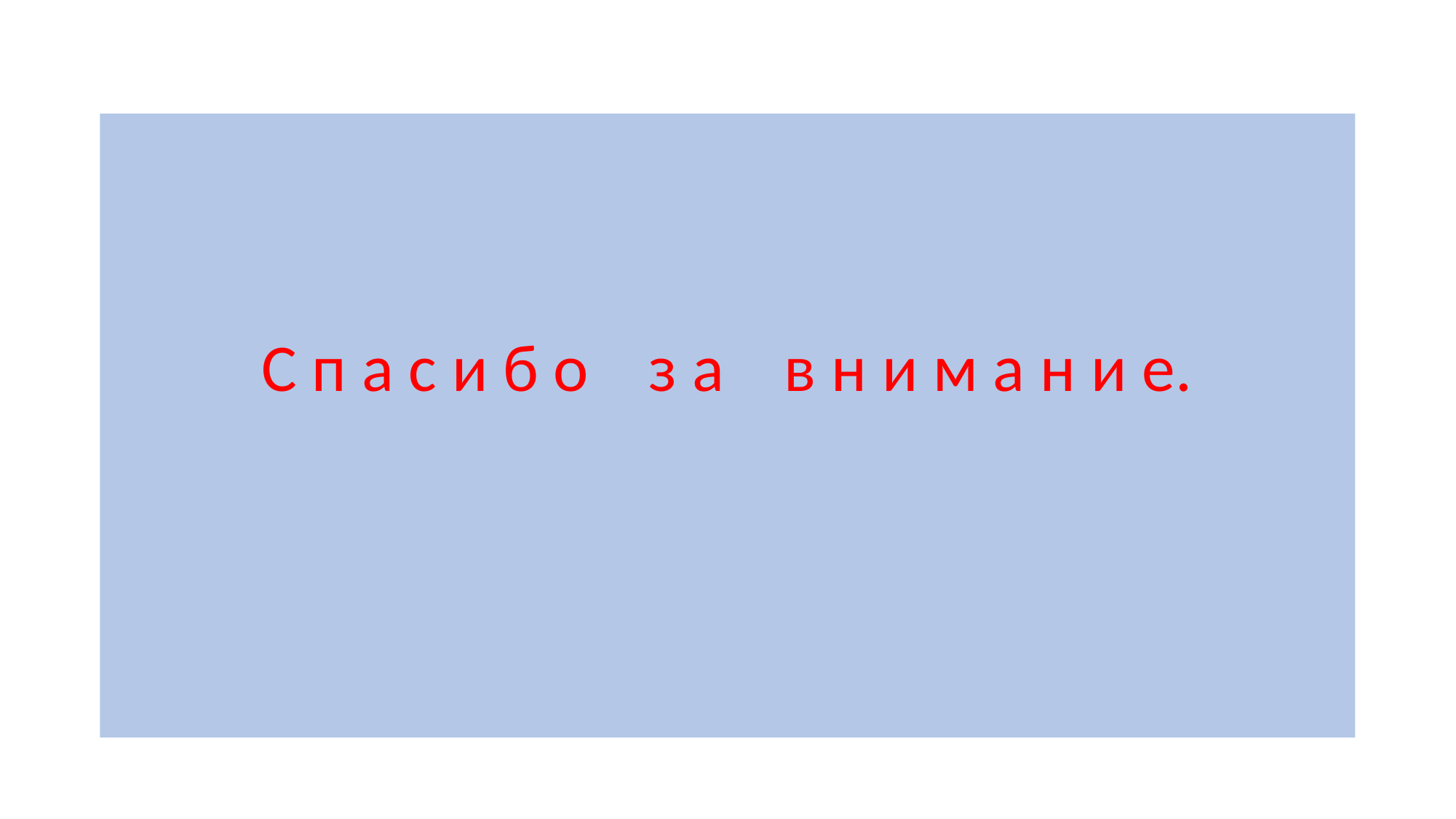

С п а с и б о    з а    в н и м а н и е.